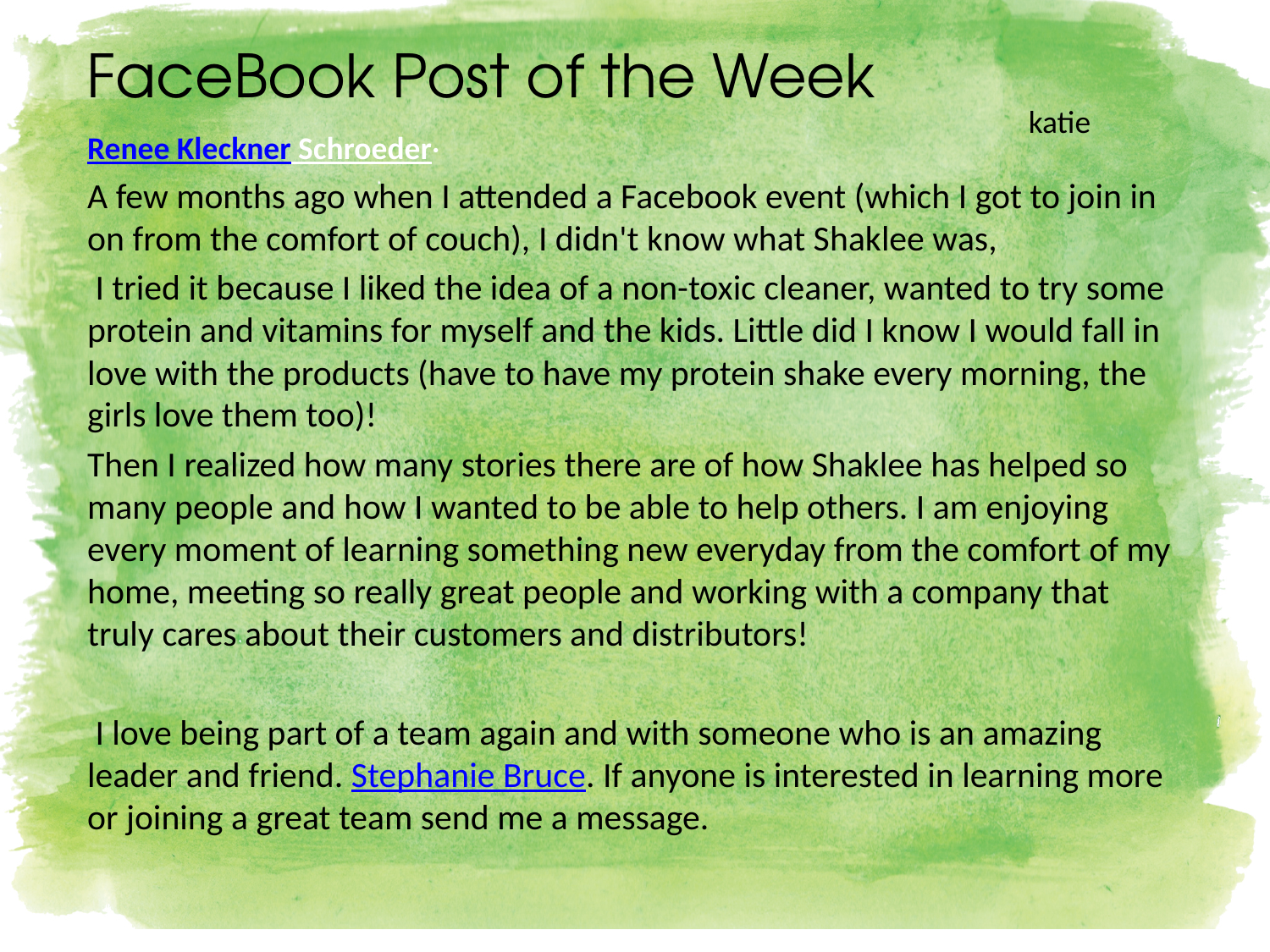

# FaceBook Post of the Week
katie
Renee Kleckner Schroeder·
A few months ago when I attended a Facebook event (which I got to join in on from the comfort of couch), I didn't know what Shaklee was,
 I tried it because I liked the idea of a non-toxic cleaner, wanted to try some protein and vitamins for myself and the kids. Little did I know I would fall in love with the products (have to have my protein shake every morning, the girls love them too)!
Then I realized how many stories there are of how Shaklee has helped so many people and how I wanted to be able to help others. I am enjoying every moment of learning something new everyday from the comfort of my home, meeting so really great people and working with a company that truly cares about their customers and distributors!

 I love being part of a team again and with someone who is an amazing leader and friend. Stephanie Bruce. If anyone is interested in learning more or joining a great team send me a message.